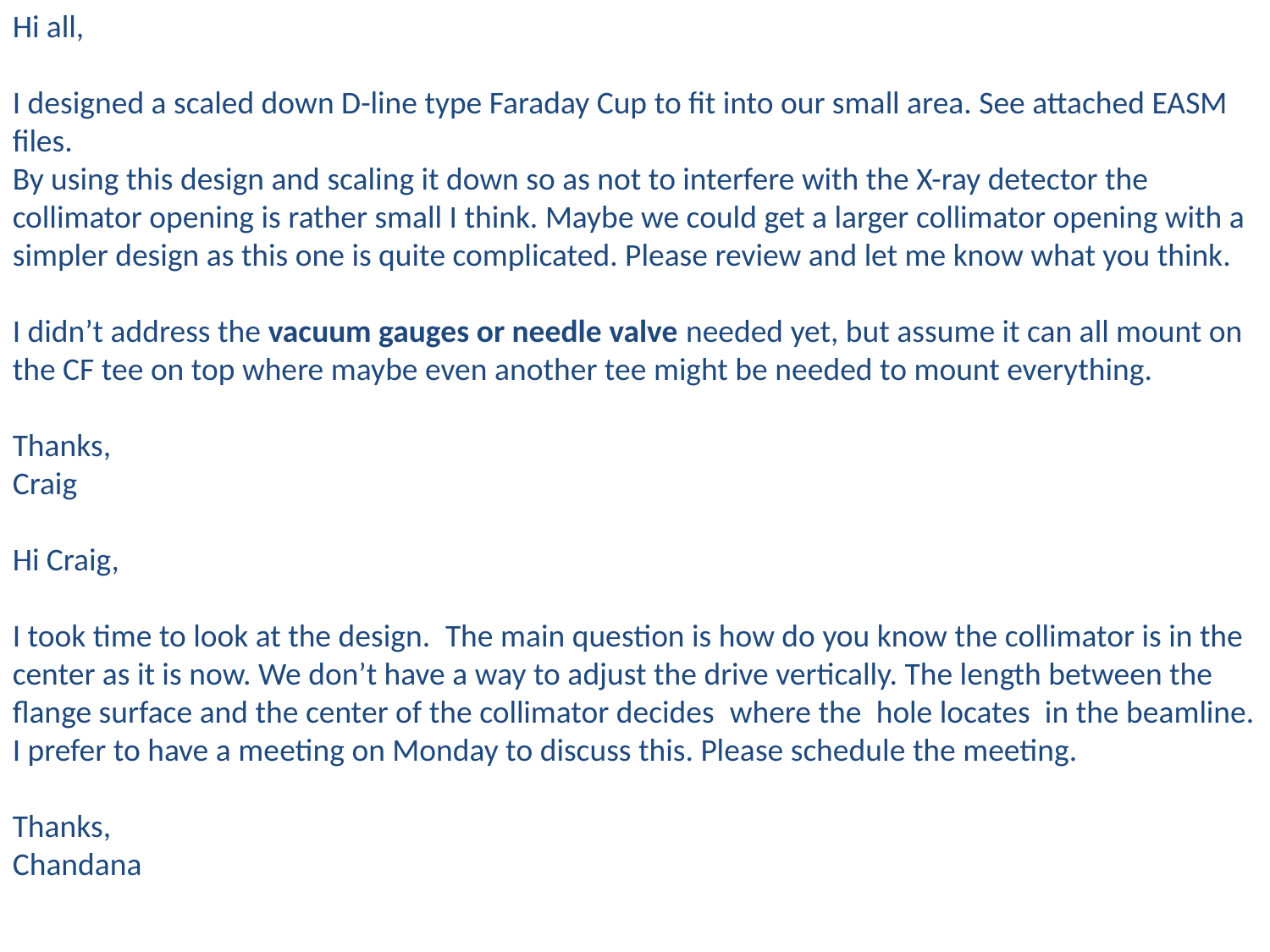

Hi all,

I designed a scaled down D-line type Faraday Cup to fit into our small area. See attached EASM files.
By using this design and scaling it down so as not to interfere with the X-ray detector the collimator opening is rather small I think. Maybe we could get a larger collimator opening with a simpler design as this one is quite complicated. Please review and let me know what you think.

I didn’t address the vacuum gauges or needle valve needed yet, but assume it can all mount on the CF tee on top where maybe even another tee might be needed to mount everything.

Thanks,
Craig

Hi Craig,

I took time to look at the design.  The main question is how do you know the collimator is in the center as it is now. We don’t have a way to adjust the drive vertically. The length between the flange surface and the center of the collimator decides  where the  hole locates  in the beamline. I prefer to have a meeting on Monday to discuss this. Please schedule the meeting.

Thanks,
Chandana